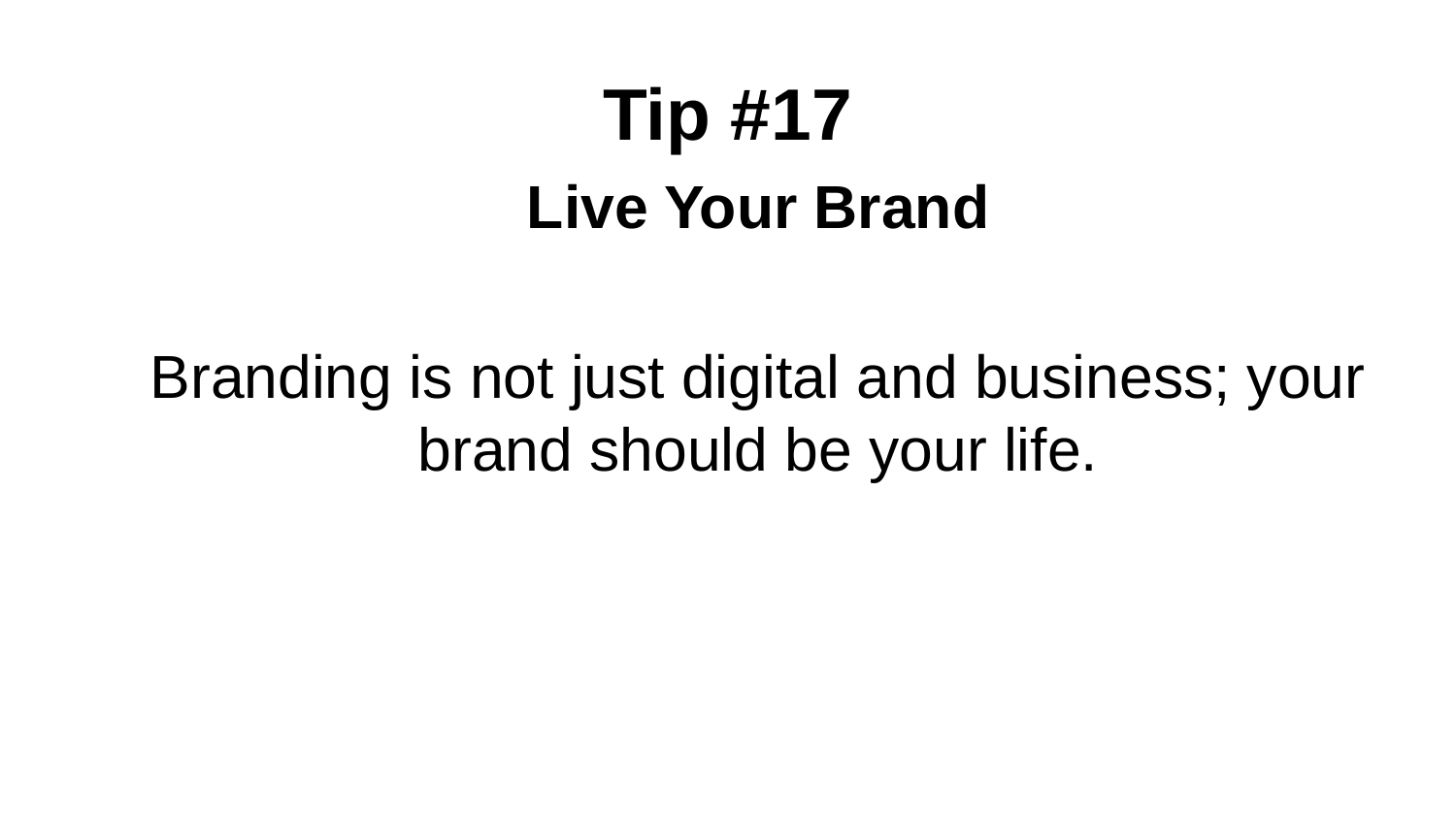

# Tip #17

Live Your Brand

Branding is not just digital and business; your brand should be your life.